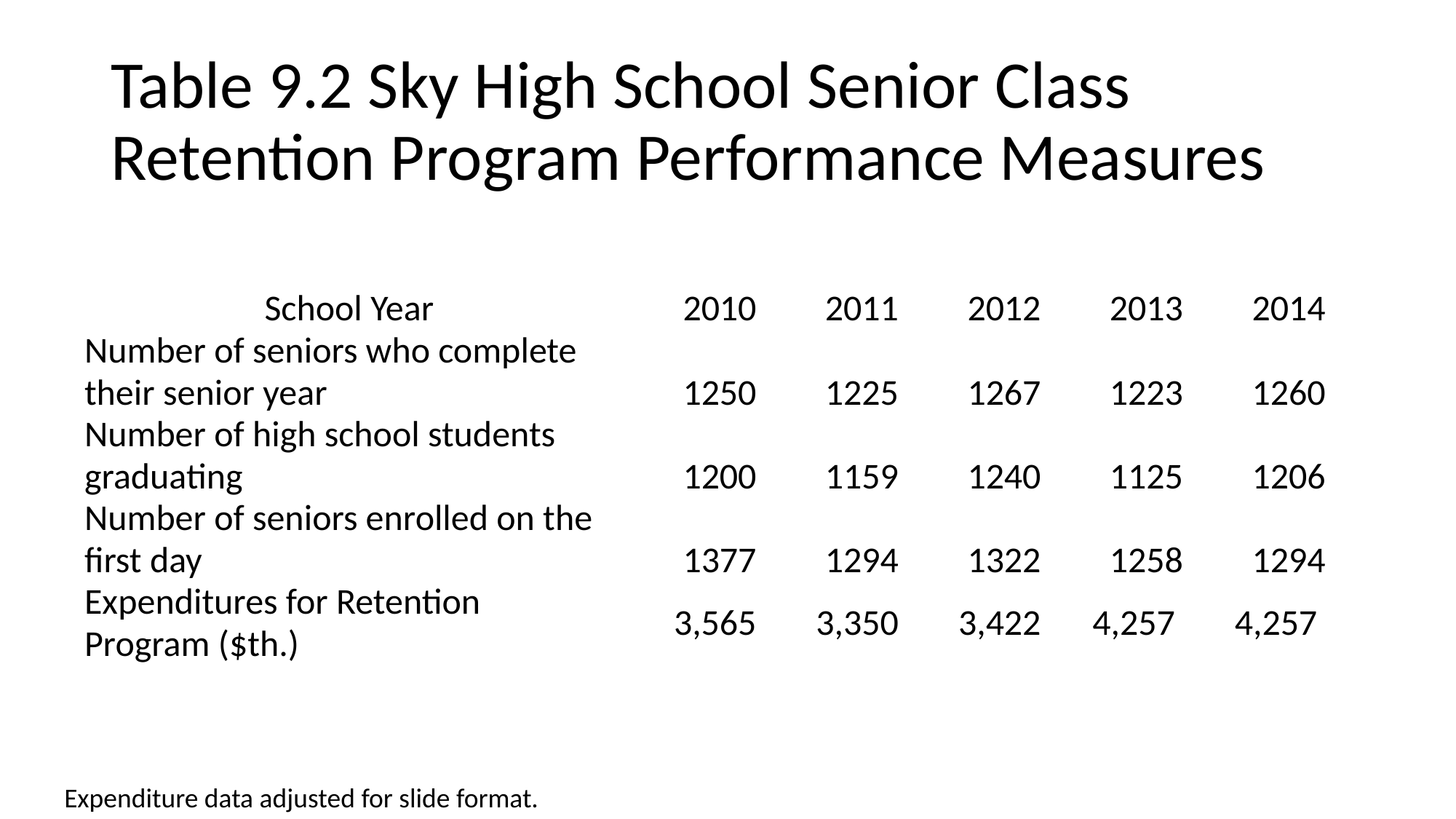

# Table 9.2 Sky High School Senior Class Retention Program Performance Measures
| School Year | 2010 | 2011 | 2012 | 2013 | 2014 |
| --- | --- | --- | --- | --- | --- |
| Number of seniors who complete their senior year | 1250 | 1225 | 1267 | 1223 | 1260 |
| Number of high school students graduating | 1200 | 1159 | 1240 | 1125 | 1206 |
| Number of seniors enrolled on the first day | 1377 | 1294 | 1322 | 1258 | 1294 |
| Expenditures for Retention Program ($th.) | 3,565 | 3,350 | 3,422 | 4,257 | 4,257 |
Expenditure data adjusted for slide format.